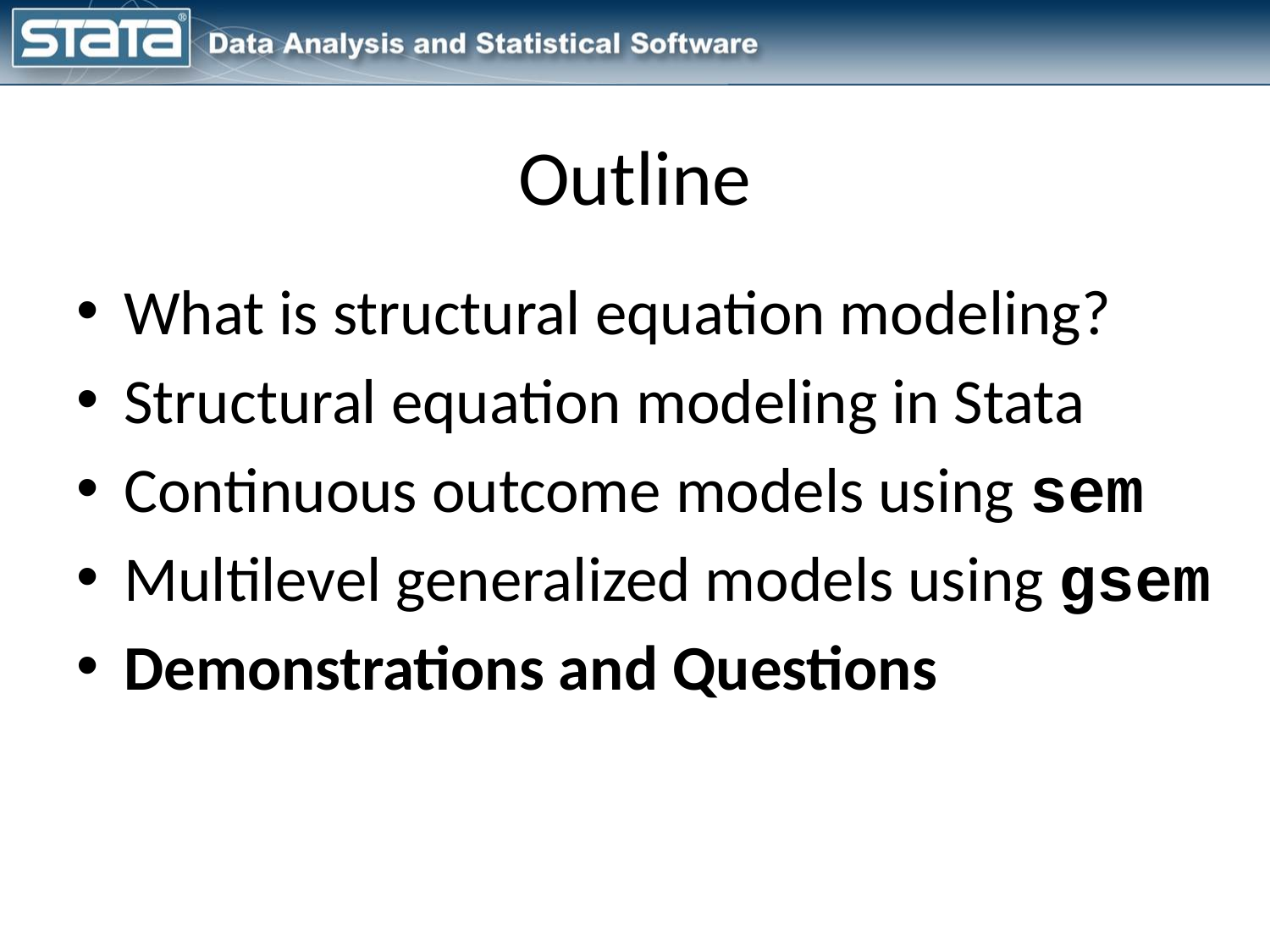

# Outline
What is structural equation modeling?
Structural equation modeling in Stata
Continuous outcome models using sem
Multilevel generalized models using gsem
Demonstrations and Questions